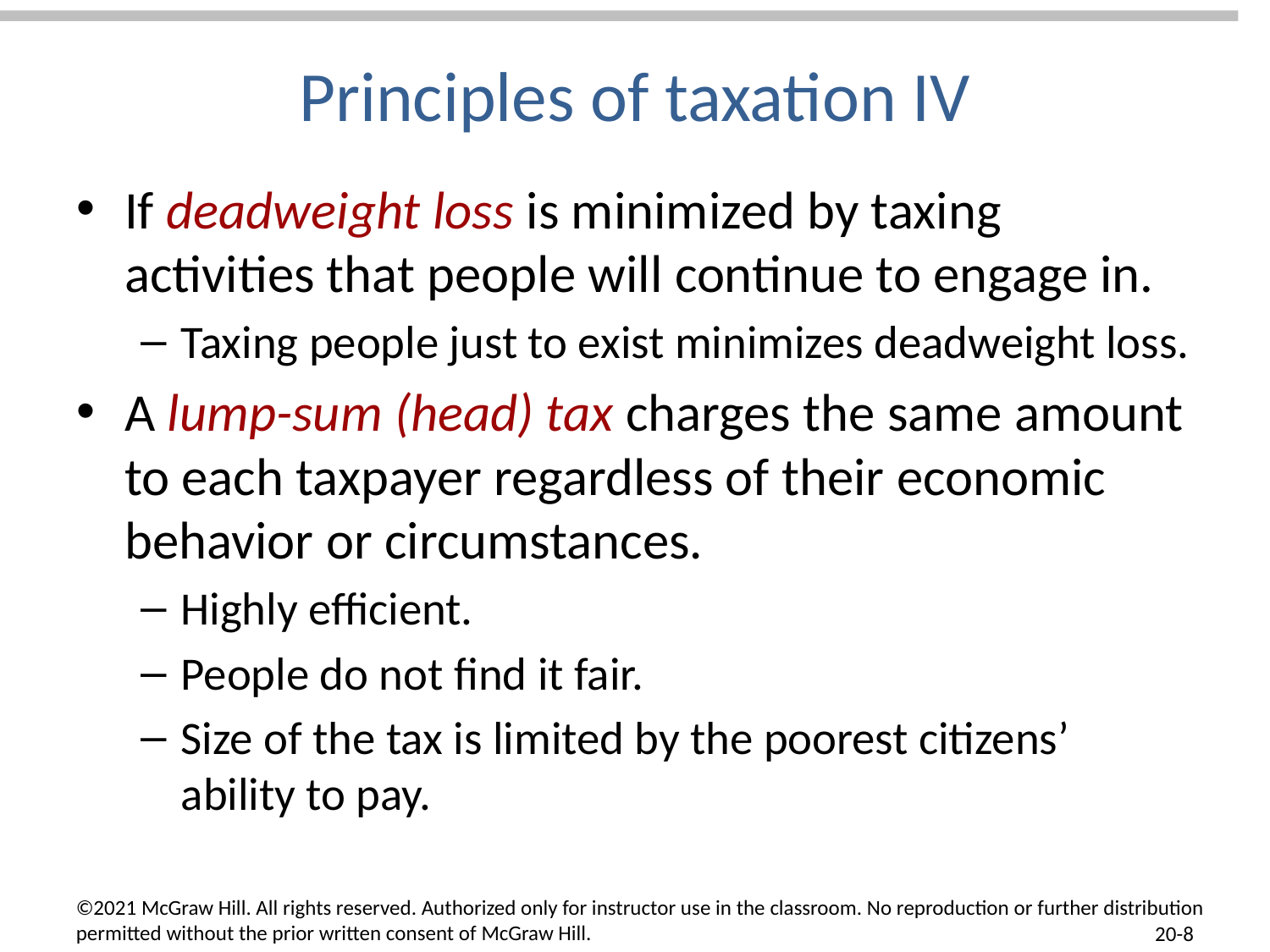

# Principles of taxation IV
If deadweight loss is minimized by taxing activities that people will continue to engage in.
Taxing people just to exist minimizes deadweight loss.
A lump-sum (head) tax charges the same amount to each taxpayer regardless of their economic behavior or circumstances.
Highly efficient.
People do not find it fair.
Size of the tax is limited by the poorest citizens’ ability to pay.